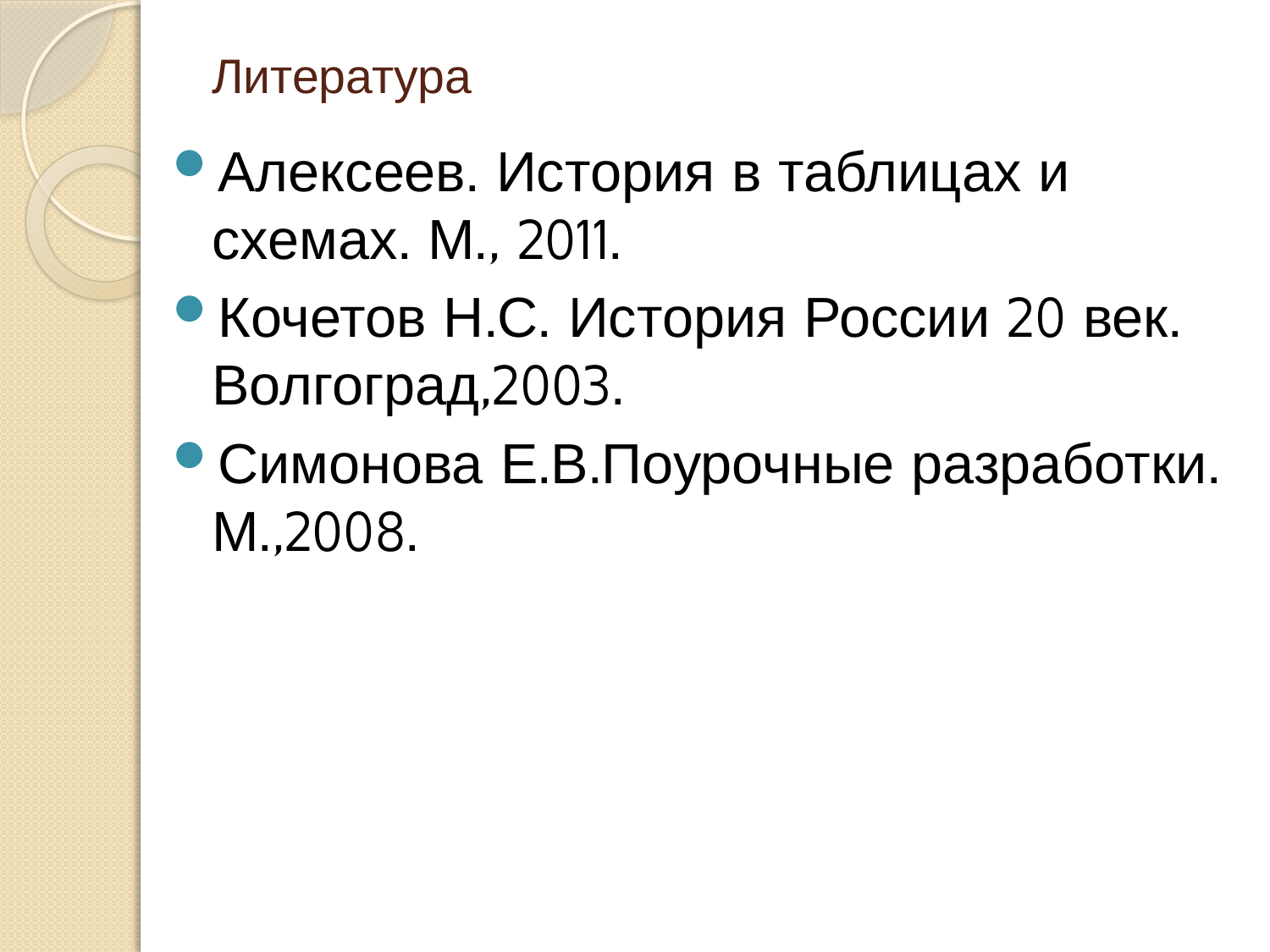

# Литература
Алексеев. История в таблицах и схемах. М., 2011.
Кочетов Н.С. История России 20 век.  Волгоград,2003.
Симонова Е.В.Поурочные разработки. М.,2008.